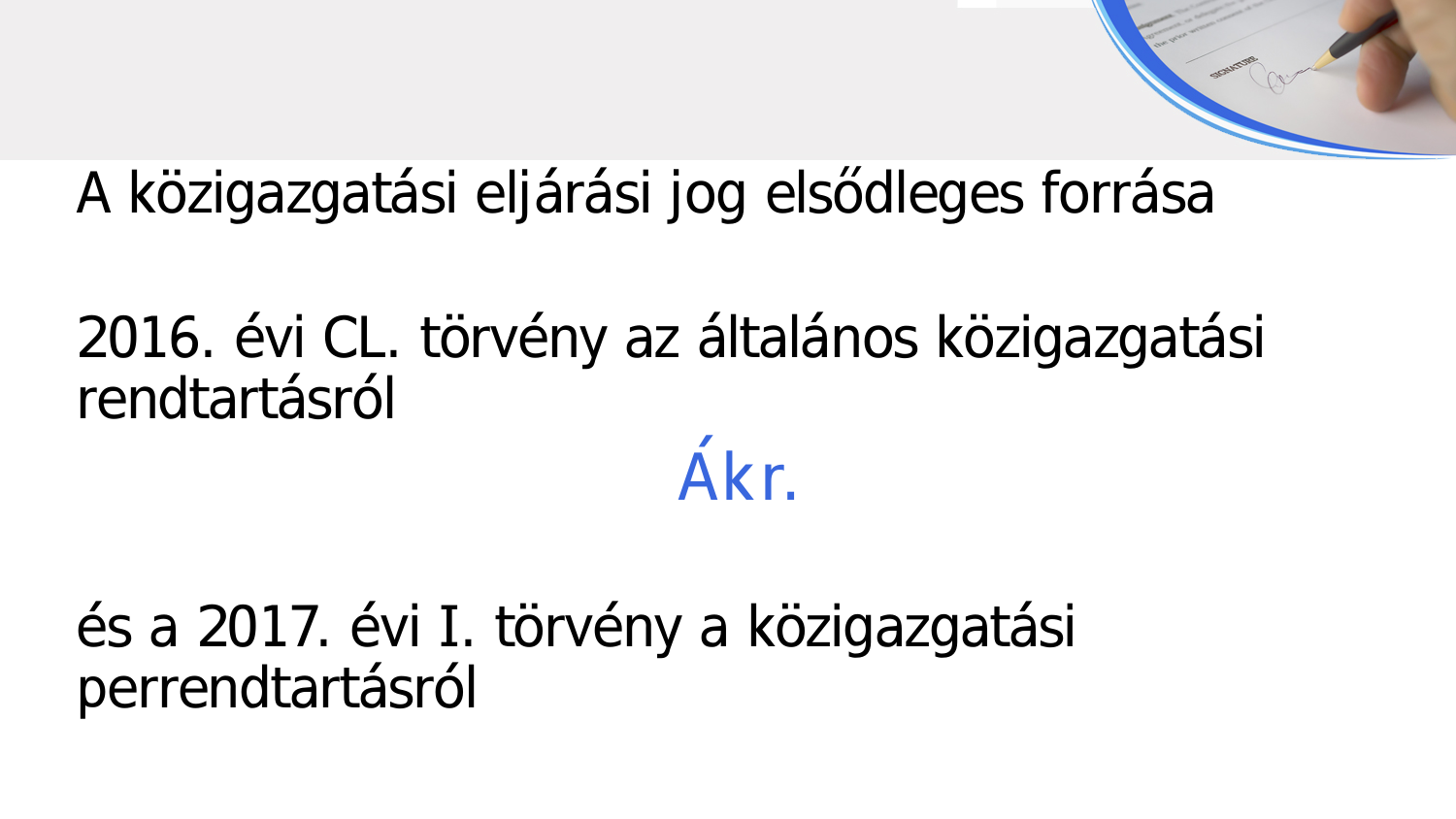

A közigazgatási eljárási jog elsődleges forrása

2016. évi CL. törvény az általános közigazgatási rendtartásról
				 Ákr.

és a 2017. évi I. törvény a közigazgatási perrendtartásról